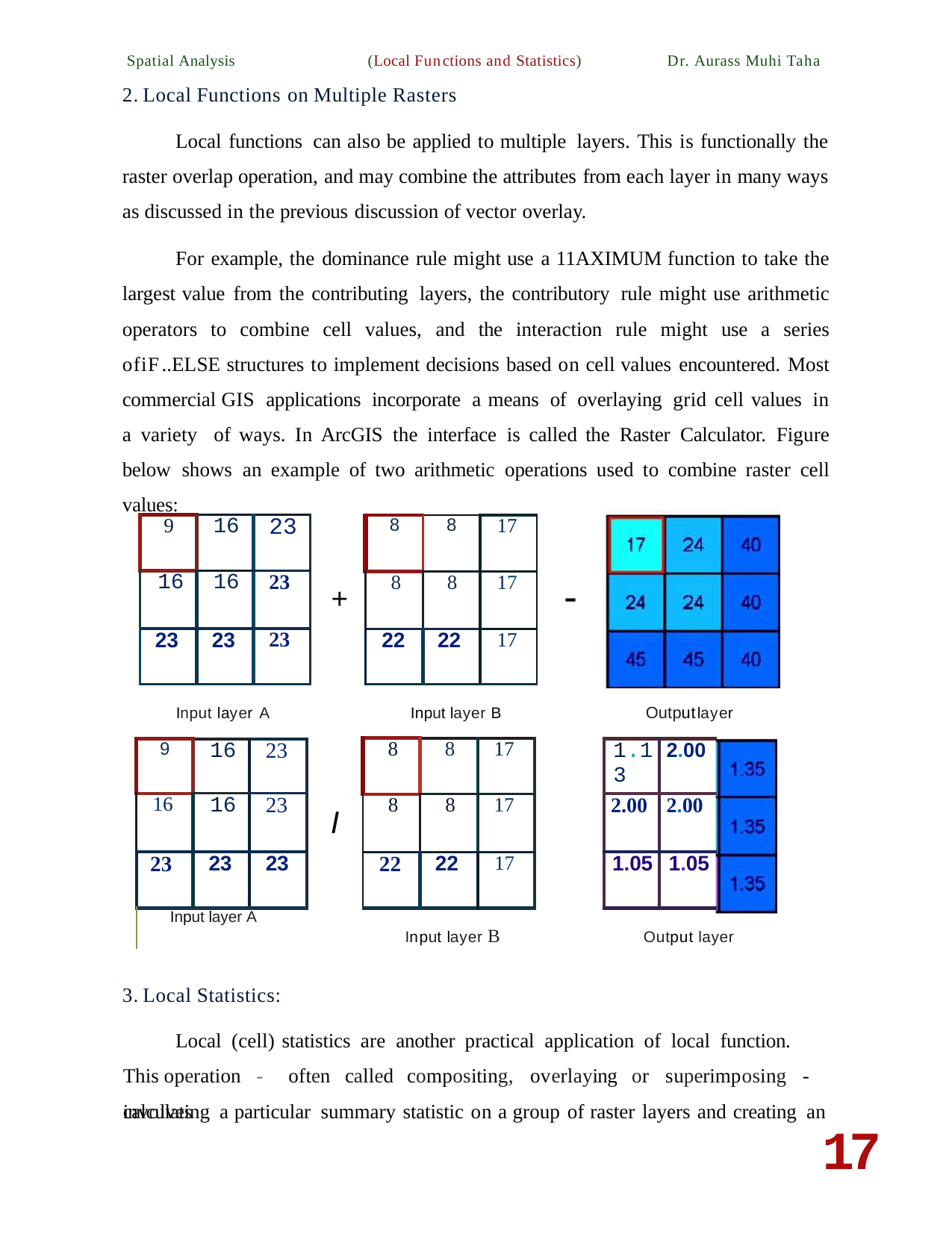

Spatial Analysis
(Local Functions and Statistics)
Dr. Aurass Muhi Taha
2.Local Functions on Multiple Rasters

Local functions  can also be applied to multiple  layers. This is functionally the raster overlap operation, and may combine the attributes from each layer in many ways as discussed in the previous discussion of vector overlay.

For example, the dominance rule might use a 11AXIMUM function to take the largest value from the contributing  layers, the contributory  rule might use arithmetic operators to combine cell values, and the interaction rule might use a series ofiF..ELSE structures to implement decisions based on cell values encountered. Most commercial GIS  applications  incorporate  a means  of  overlaying  grid cell values  in a variety  of ways. In ArcGIS the interface is called the Raster Calculator. Figure below shows an example of two arithmetic operations used to combine raster cell values:

| 9 | 16 | 23 |
| --- | --- | --- |
| 16 | 16 | 23 |
| 23 | 23 | 23 |
| 8 | 8 | 17 |
| --- | --- | --- |
| 8 | 8 | 17 |
| 22 | 22 | 17 |
-
+
Outputlayer
Input layer A
Input layer B

| 8 | 8 | 17 |
| --- | --- | --- |
| 8 | 8 | 17 |
| 22 | 22 | 17 |
| 9 | 16 | 23 |
| --- | --- | --- |
| 16 | 16 | 23 |
| 23 | 23 | 23 |
| Input layer A |  |  |
| 1.13 | 2.00 |
| --- | --- |
| 2.00 | 2.00 |
| 1.05 | 1.05 |
I
Input layer B
Output layer
3.Local Statistics:

Local  (cell) statistics  are  another  practical  application  of  local  function.  This operation   -  often  called  compositing,   overlaying   or   superimposing   -  involves
calculating  a particular  summary statistic on a group of raster layers and creating  an
17